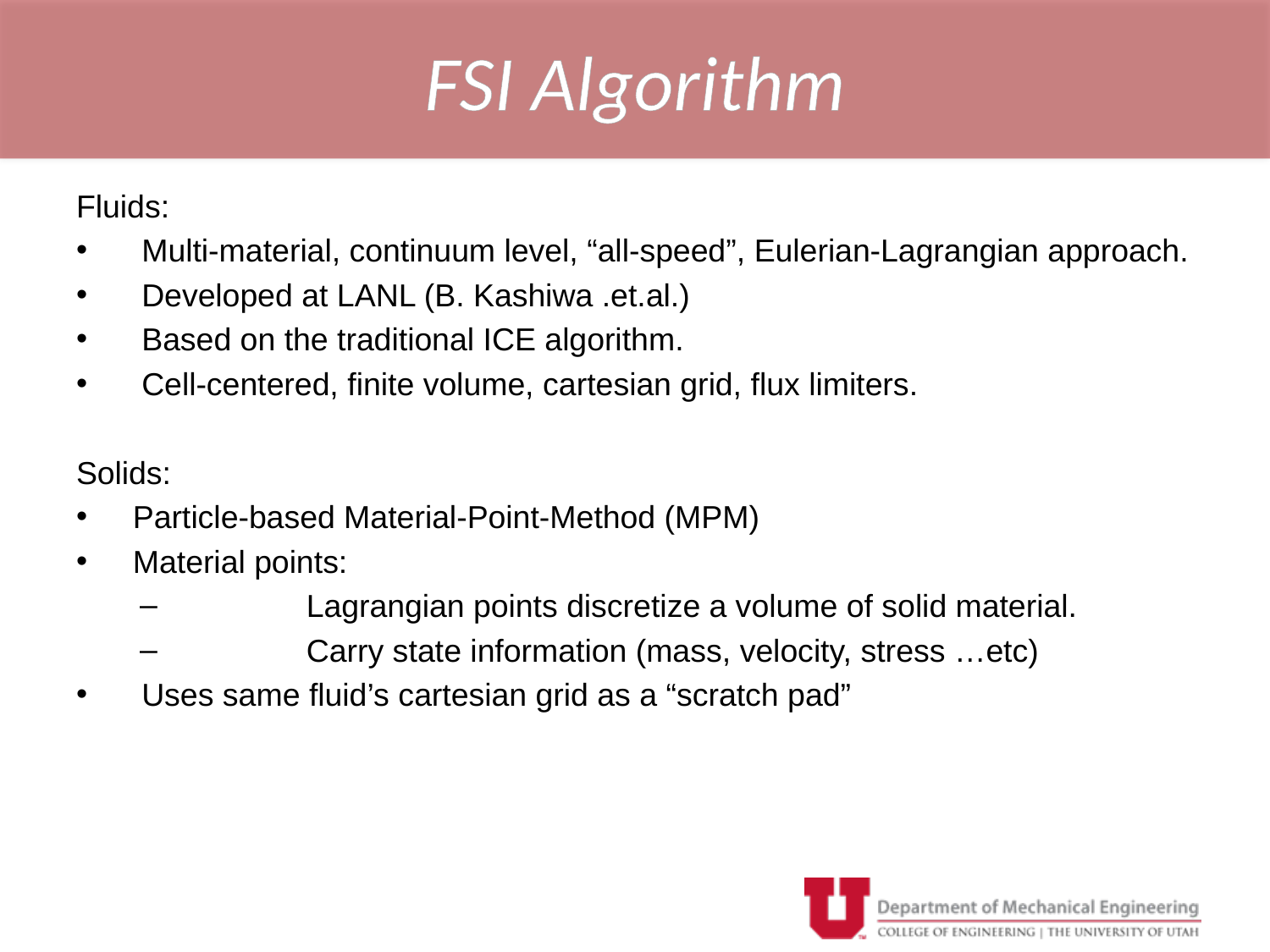

# FSI Algorithm
Fluids:
  Multi-material, continuum level, “all-speed”, Eulerian-Lagrangian approach.
  Developed at LANL (B. Kashiwa .et.al.)
  Based on the traditional ICE algorithm.
  Cell-centered, finite volume, cartesian grid, flux limiters.

Solids:
 Particle-based Material-Point-Method (MPM)
 Material points:
	Lagrangian points discretize a volume of solid material.
	Carry state information (mass, velocity, stress …etc)
  Uses same fluid’s cartesian grid as a “scratch pad”